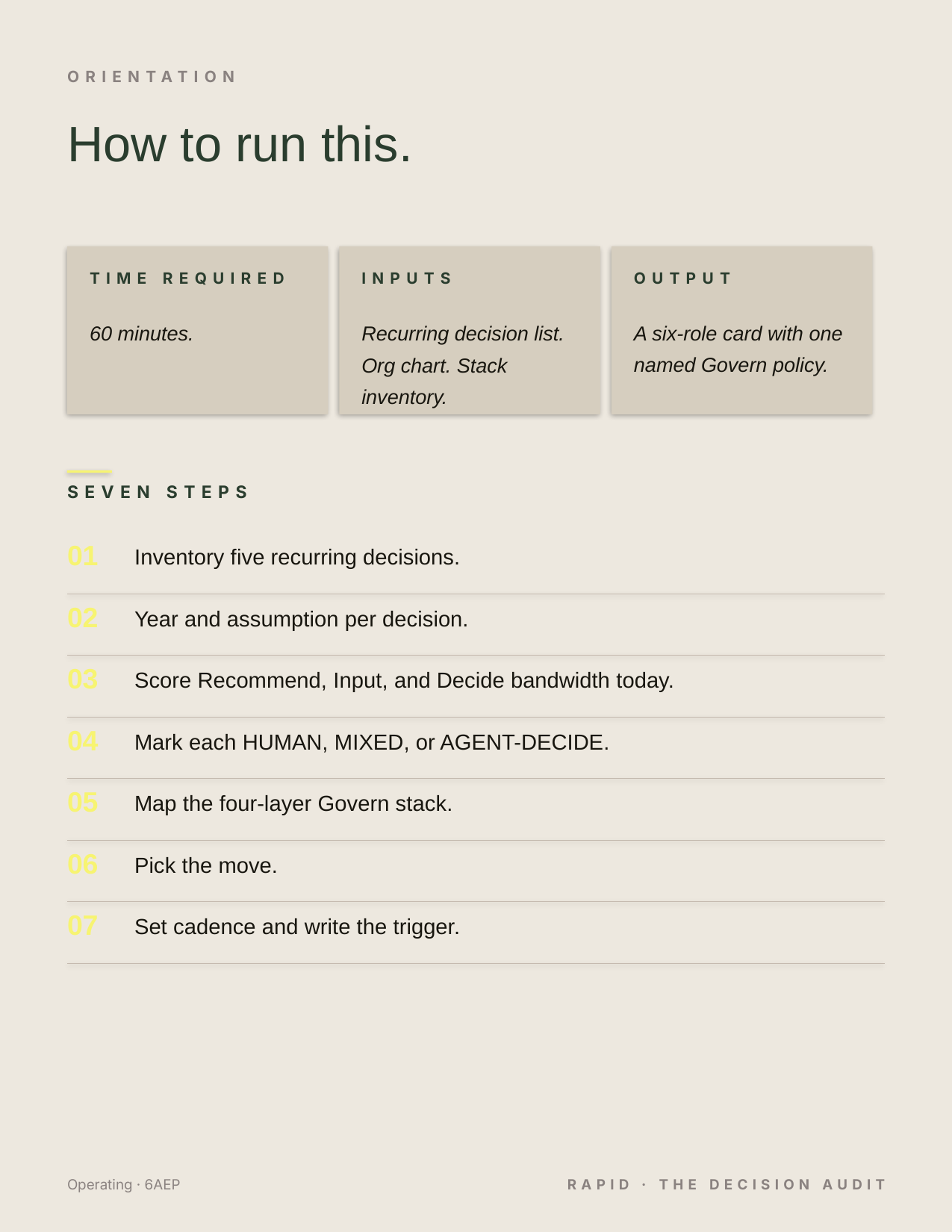

ORIENTATION
How to run this.

TIME REQUIRED
INPUTS
OUTPUT
60 minutes.
Recurring decision list. Org chart. Stack inventory.
A six-role card with one named Govern policy.

SEVEN STEPS
01
Inventory five recurring decisions.
02
Year and assumption per decision.
03
Score Recommend, Input, and Decide bandwidth today.
04
Mark each HUMAN, MIXED, or AGENT-DECIDE.
05
Map the four-layer Govern stack.
06
Pick the move.
07
Set cadence and write the trigger.
Operating · 6AEP
RAPID · THE DECISION AUDIT